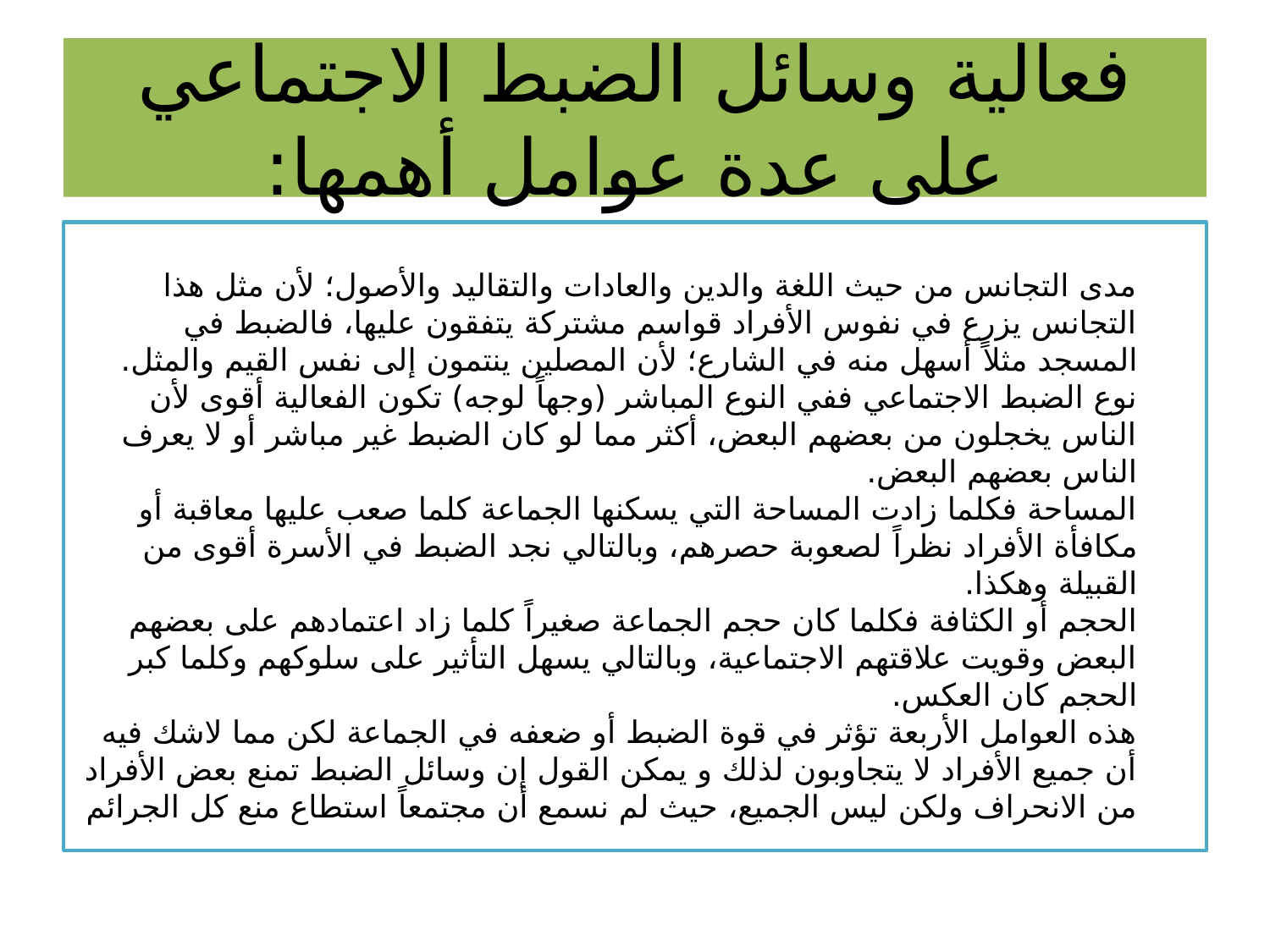

# فعالية وسائل الضبط الاجتماعي على عدة عوامل أهمها:
مدى التجانس من حيث اللغة والدين والعادات والتقاليد والأصول؛ لأن مثل هذا التجانس يزرع في نفوس الأفراد قواسم مشتركة يتفقون عليها، فالضبط في المسجد مثلاً أسهل منه في الشارع؛ لأن المصلين ينتمون إلى نفس القيم والمثل. 
نوع الضبط الاجتماعي ففي النوع المباشر (وجهاً لوجه) تكون الفعالية أقوى لأن الناس يخجلون من بعضهم البعض، أكثر مما لو كان الضبط غير مباشر أو لا يعرف الناس بعضهم البعض. 
المساحة فكلما زادت المساحة التي يسكنها الجماعة كلما صعب عليها معاقبة أو مكافأة الأفراد نظراً لصعوبة حصرهم، وبالتالي نجد الضبط في الأسرة أقوى من القبيلة وهكذا. 
الحجم أو الكثافة فكلما كان حجم الجماعة صغيراً كلما زاد اعتمادهم على بعضهم البعض وقويت علاقتهم الاجتماعية، وبالتالي يسهل التأثير على سلوكهم وكلما كبر الحجم كان العكس. 
هذه العوامل الأربعة تؤثر في قوة الضبط أو ضعفه في الجماعة لكن مما لاشك فيه أن جميع الأفراد لا يتجاوبون لذلك و يمكن القول إن وسائل الضبط تمنع بعض الأفراد من الانحراف ولكن ليس الجميع، حيث لم نسمع أن مجتمعاً استطاع منع كل الجرائم